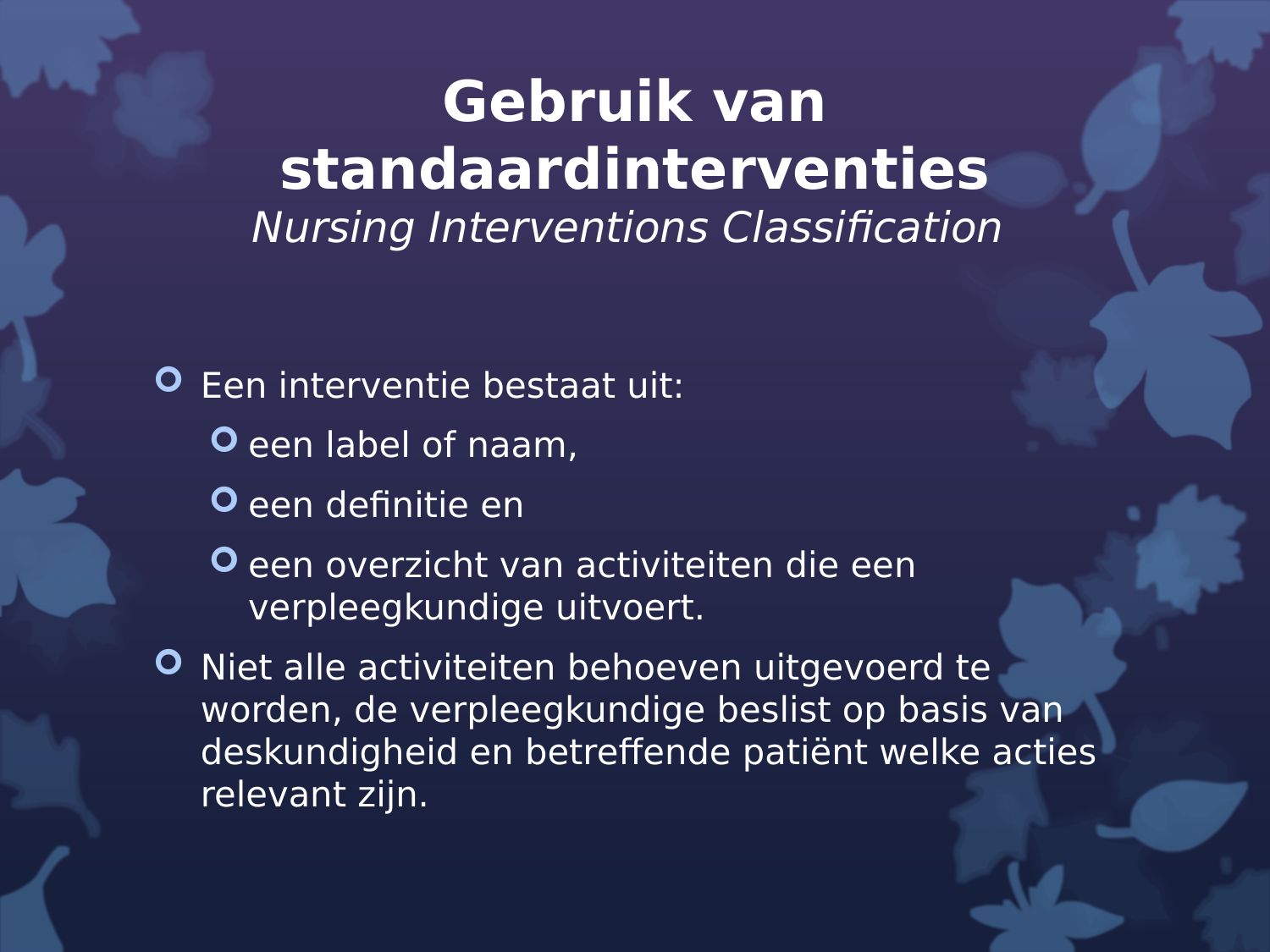

# Gebruik van standaardinterventies Nursing Interventions Classification
Een interventie bestaat uit:
een label of naam,
een definitie en
een overzicht van activiteiten die een verpleegkundige uitvoert.
Niet alle activiteiten behoeven uitgevoerd te worden, de verpleegkundige beslist op basis van deskundigheid en betreffende patiënt welke acties relevant zijn.